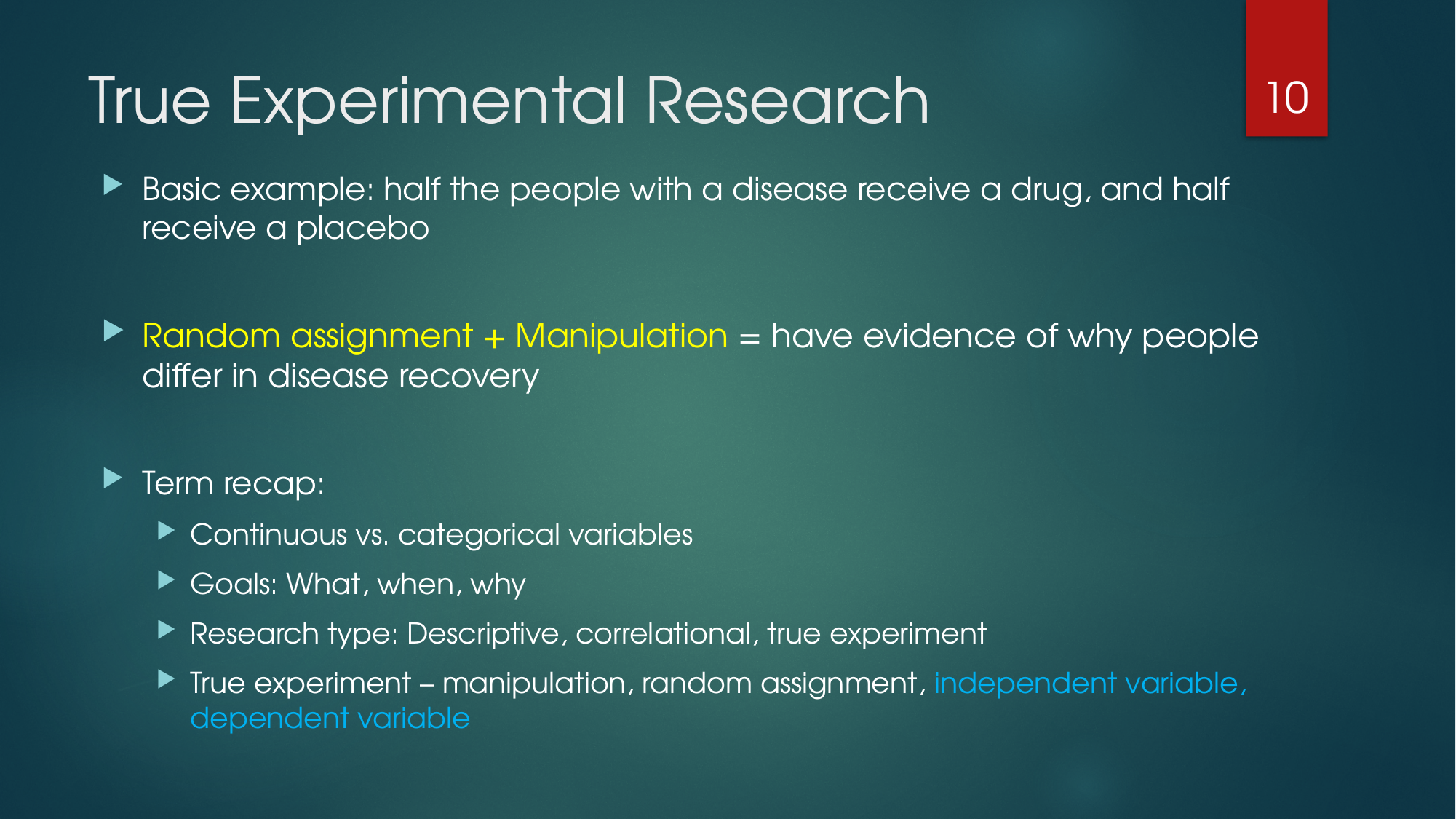

10
# True Experimental Research
Basic example: half the people with a disease receive a drug, and half receive a placebo

Random assignment + Manipulation = have evidence of why people differ in disease recovery

Term recap:
Continuous vs. categorical variables
Goals: What, when, why
Research type: Descriptive, correlational, true experiment
True experiment – manipulation, random assignment, independent variable, dependent variable